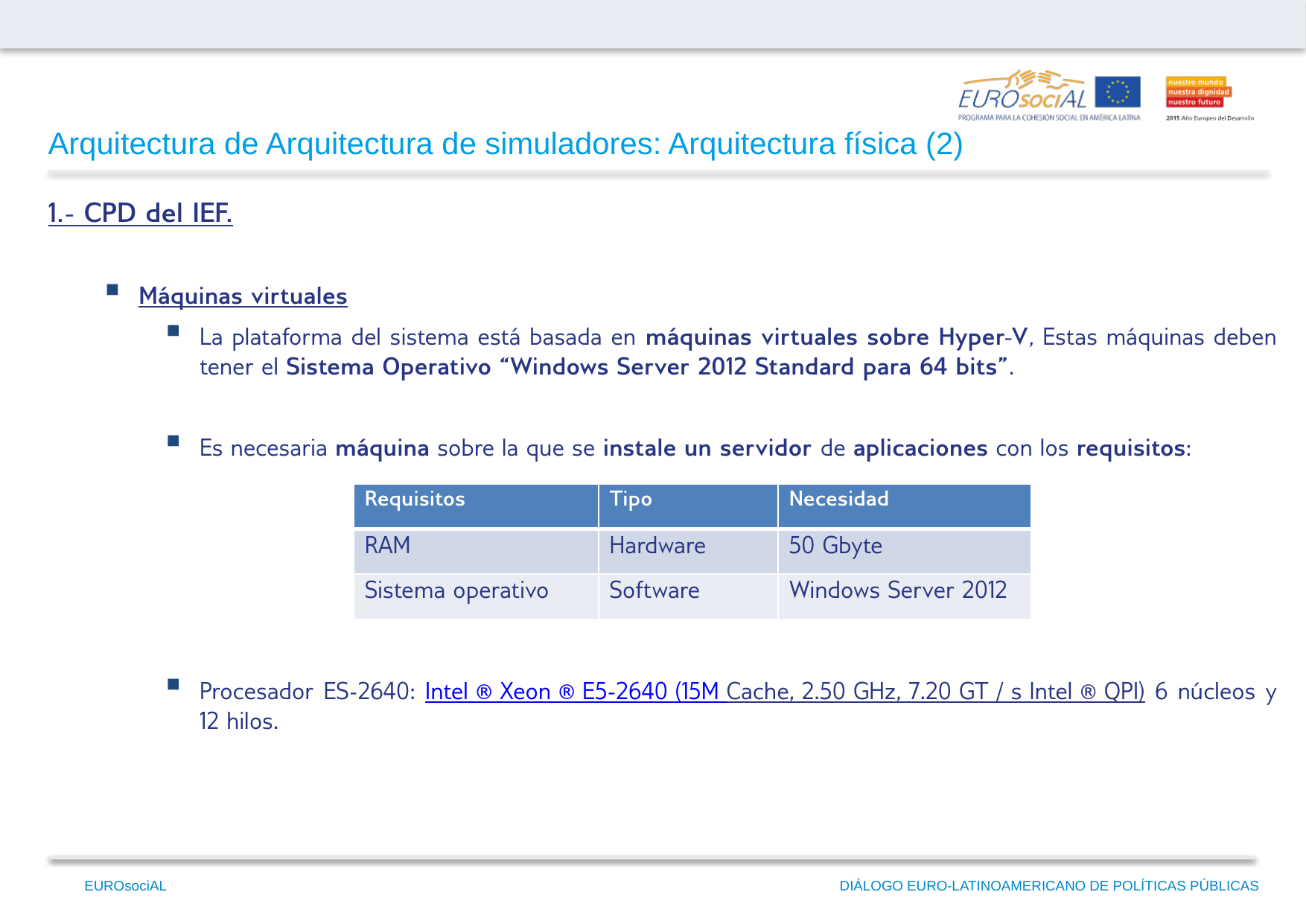

Arquitectura de Arquitectura de simuladores: Arquitectura física (2)
1.- CPD del IEF.

Máquinas virtuales
La plataforma del sistema está basada en máquinas virtuales sobre Hyper-V, Estas máquinas deben tener el Sistema Operativo “Windows Server 2012 Standard para 64 bits”.

Es necesaria máquina sobre la que se instale un servidor de aplicaciones con los requisitos:

Procesador ES-2640: Intel ® Xeon ® E5-2640 (15M Cache, 2.50 GHz, 7.20 GT / s Intel ® QPI) 6 núcleos y 12 hilos.

| Requisitos | Tipo | Necesidad |
| --- | --- | --- |
| RAM | Hardware | 50 Gbyte |
| Sistema operativo | Software | Windows Server 2012 |